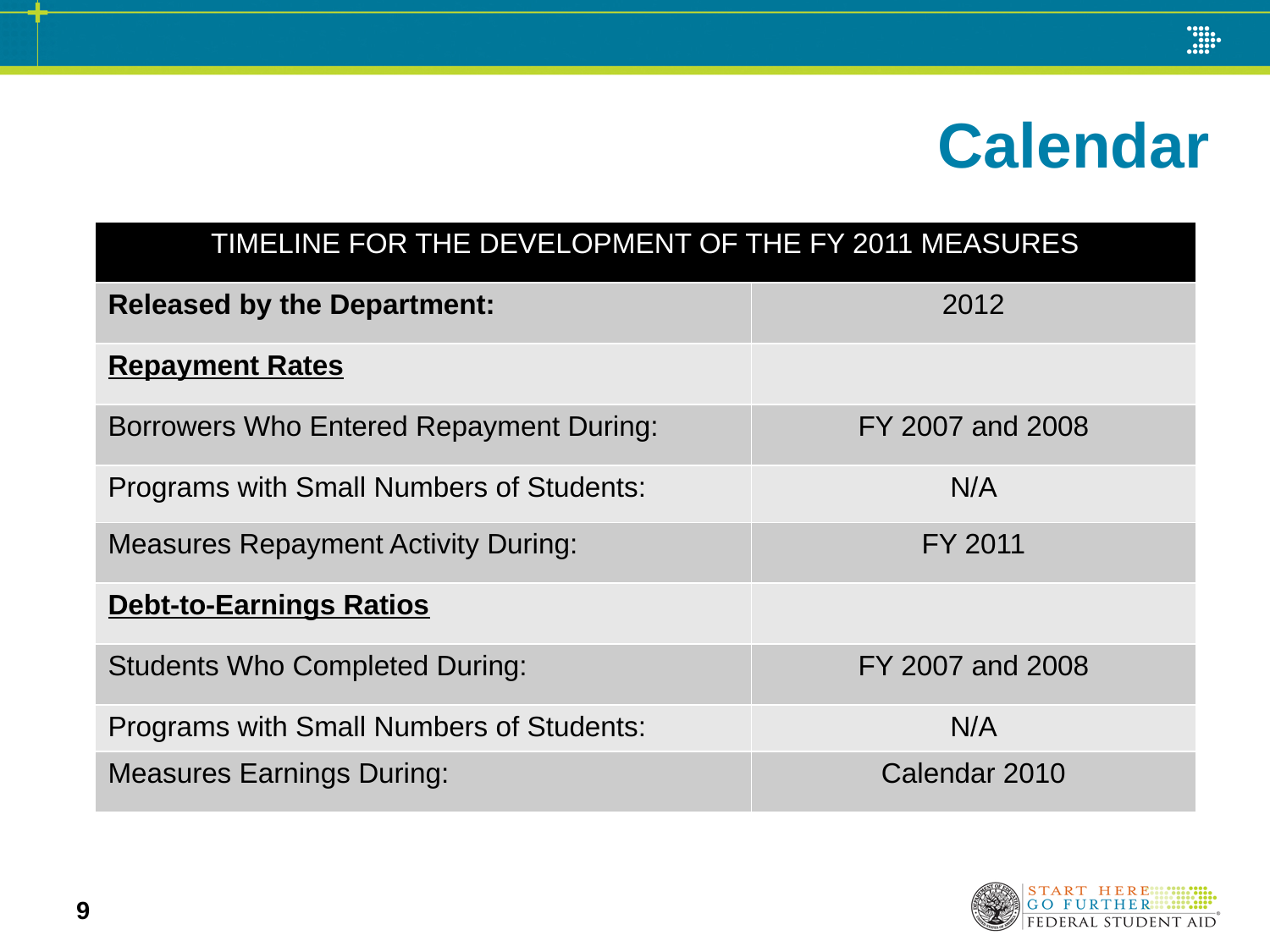

# Calendar
| TIMELINE FOR THE DEVELOPMENT OF THE FY 2011 MEASURES |  |
| --- | --- |
| Released by the Department: | 2012 |
| Repayment Rates |  |
| Borrowers Who Entered Repayment During: | FY 2007 and 2008 |
| Programs with Small Numbers of Students: | N/A |
| Measures Repayment Activity During: | FY 2011 |
| Debt-to-Earnings Ratios |  |
| Students Who Completed During: | FY 2007 and 2008 |
| Programs with Small Numbers of Students: | N/A |
| Measures Earnings During: | Calendar 2010 |
9